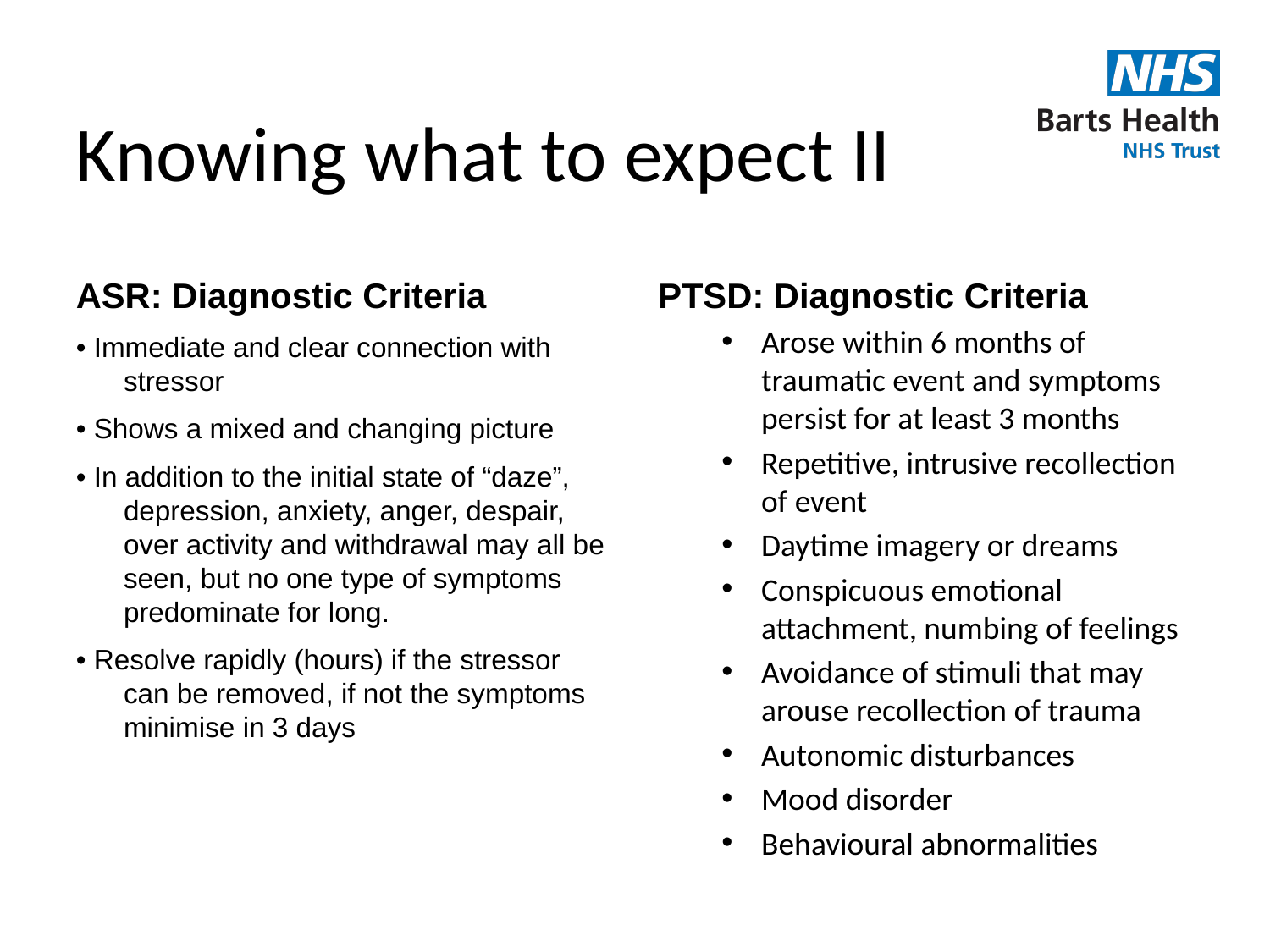

# Knowing what to expect II
ASR: Diagnostic Criteria
• Immediate and clear connection with stressor
• Shows a mixed and changing picture
• In addition to the initial state of “daze”, depression, anxiety, anger, despair, over activity and withdrawal may all be seen, but no one type of symptoms predominate for long.
• Resolve rapidly (hours) if the stressor can be removed, if not the symptoms minimise in 3 days

PTSD: Diagnostic Criteria
Arose within 6 months of traumatic event and symptoms persist for at least 3 months
Repetitive, intrusive recollection of event
Daytime imagery or dreams
Conspicuous emotional attachment, numbing of feelings
Avoidance of stimuli that may arouse recollection of trauma
Autonomic disturbances
Mood disorder
Behavioural abnormalities